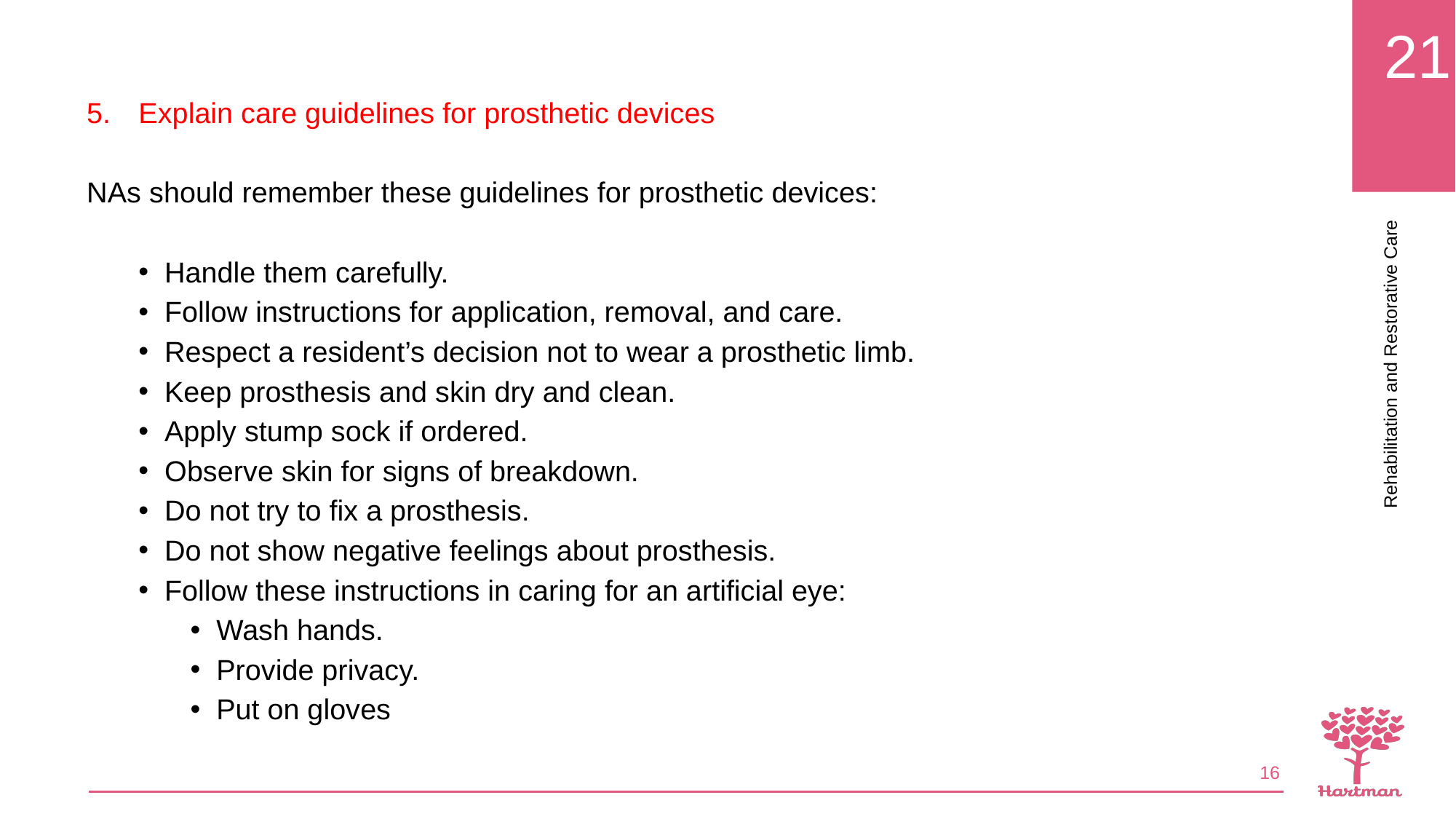

Explain care guidelines for prosthetic devices

NAs should remember these guidelines for prosthetic devices:

Handle them carefully.
Follow instructions for application, removal, and care.
Respect a resident’s decision not to wear a prosthetic limb.
Keep prosthesis and skin dry and clean.
Apply stump sock if ordered.
Observe skin for signs of breakdown.
Do not try to fix a prosthesis.
Do not show negative feelings about prosthesis.
Follow these instructions in caring for an artificial eye:
Wash hands.
Provide privacy.
Put on gloves

16